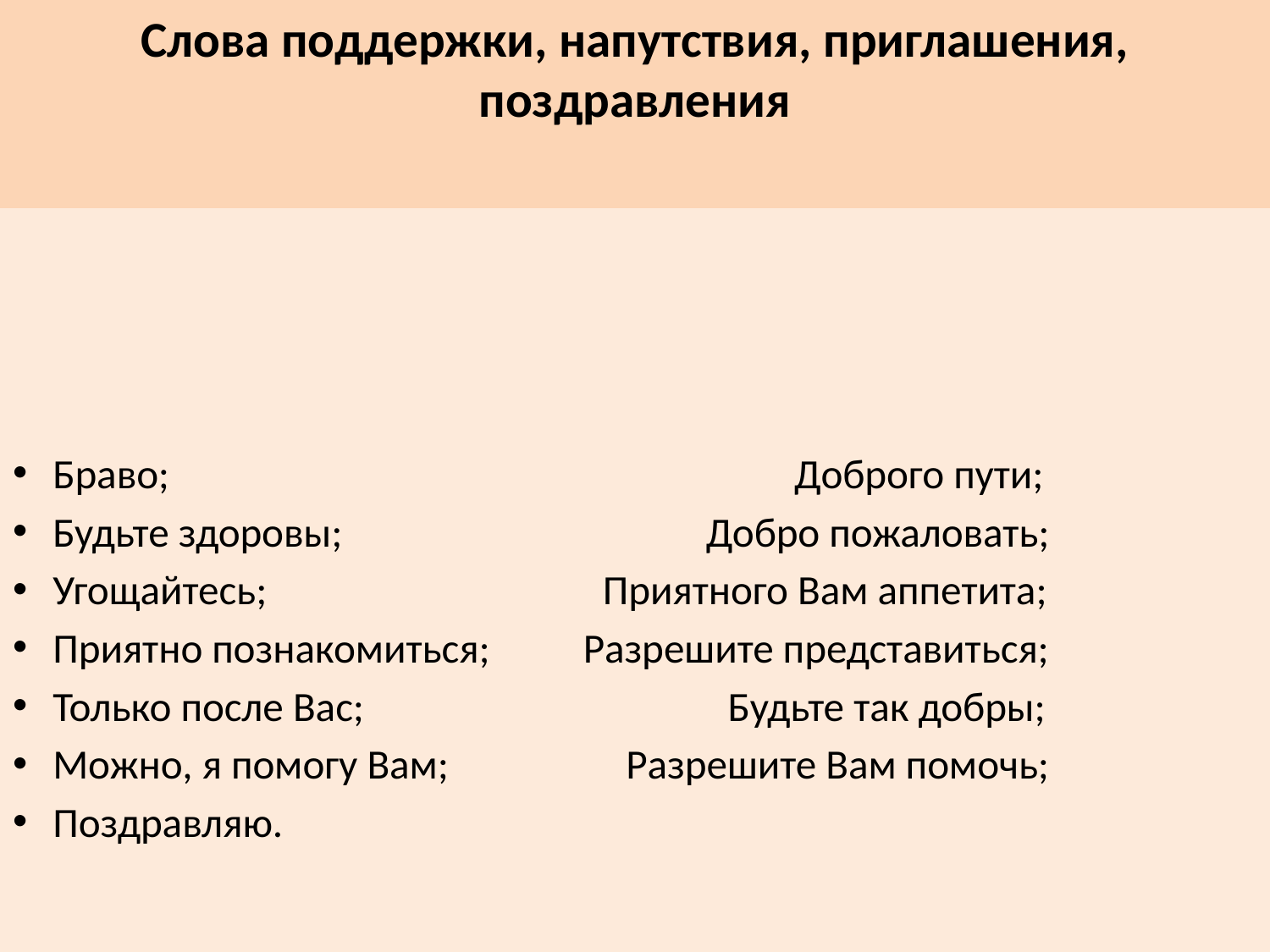

# Слова поддержки, напутствия, приглашения, поздравления

Браво;                                                                   Доброго пути;
Будьте здоровы;                                       Добро пожаловать;
Угощайтесь;                                    Приятного Вам аппетита;
Приятно познакомиться;          Разрешите представиться;
Только после Вас;                                       Будьте так добры;
Можно, я помогу Вам;                   Разрешите Вам помочь;
Поздравляю.